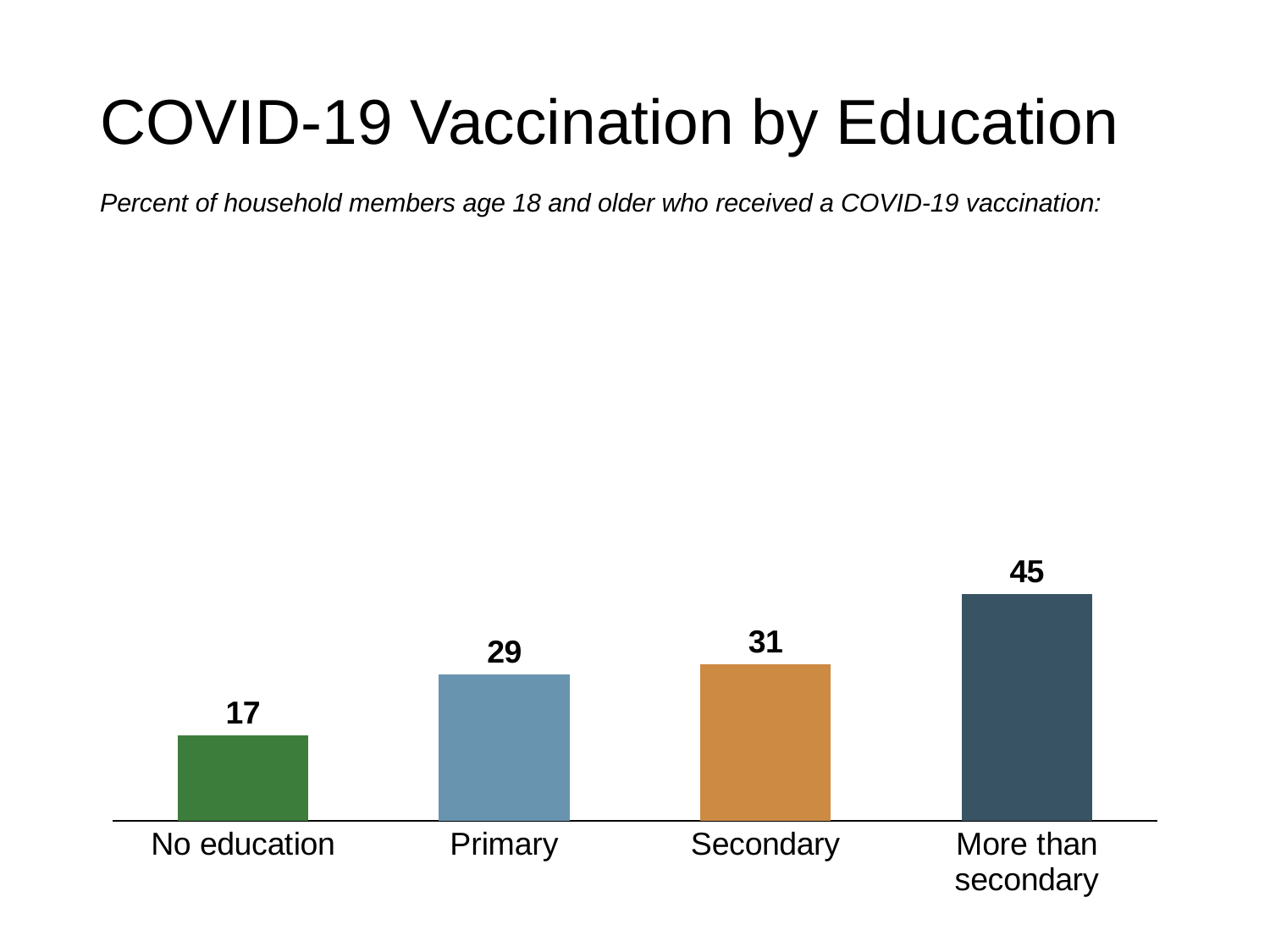

# COVID-19 Vaccination by Education
Percent of household members age 18 and older who received a COVID-19 vaccination:

### Chart

| Category | No education |
|---|---|
| No education | 17.0 |
| Primary | 29.0 |
| Secondary | 31.0 |
| More than secondary | 45.0 |